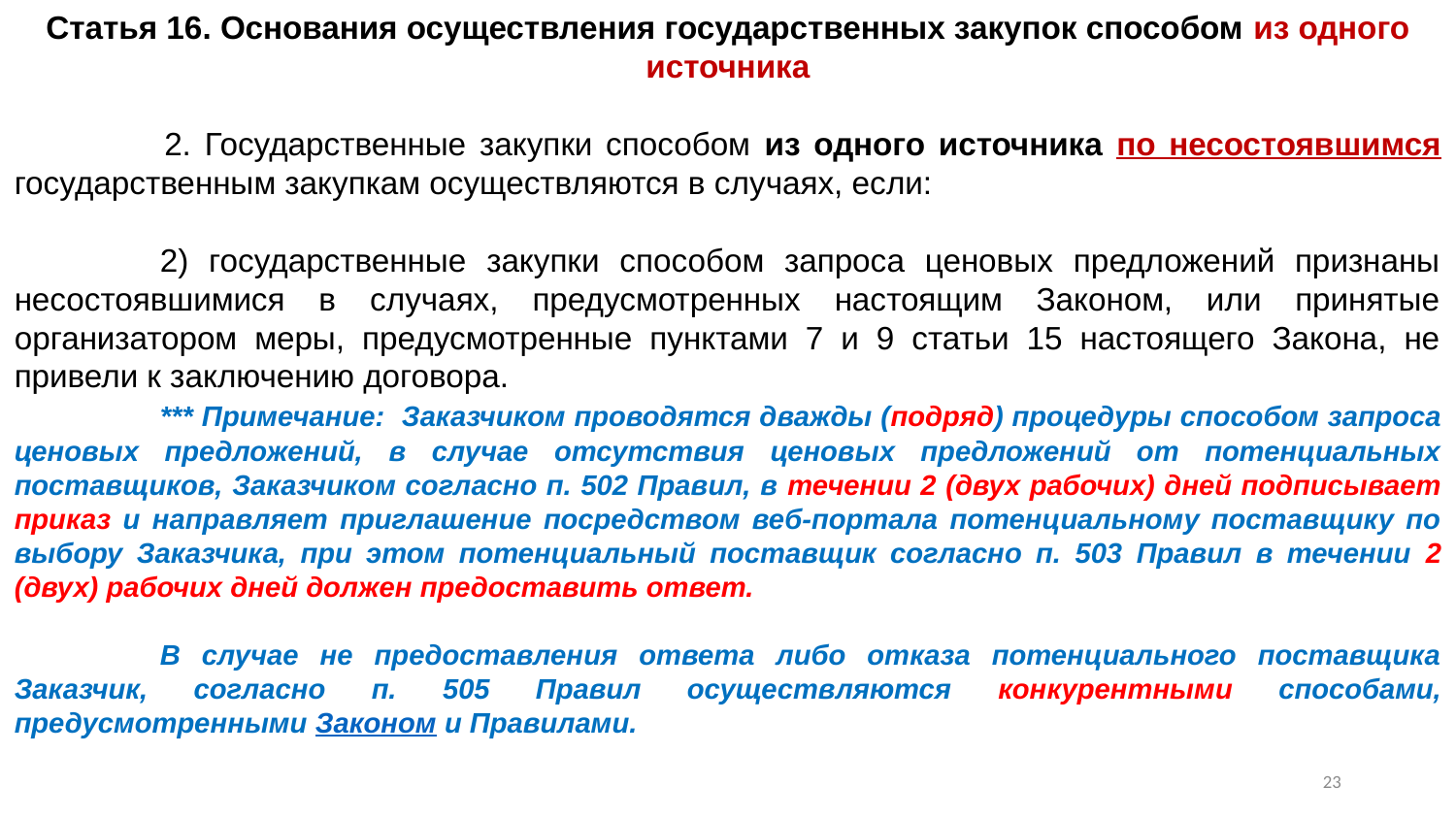

Статья 16. Основания осуществления государственных закупок способом из одного источника

  	2. Государственные закупки способом из одного источника по несостоявшимся государственным закупкам осуществляются в случаях, если:

	2) государственные закупки способом запроса ценовых предложений признаны несостоявшимися в случаях, предусмотренных настоящим Законом, или принятые организатором меры, предусмотренные пунктами 7 и 9 статьи 15 настоящего Закона, не привели к заключению договора.
	*** Примечание:  Заказчиком проводятся дважды (подряд) процедуры способом запроса ценовых предложений, в случае отсутствия ценовых предложений от потенциальных поставщиков, Заказчиком согласно п. 502 Правил, в течении 2 (двух рабочих) дней подписывает приказ и направляет приглашение посредством веб-портала потенциальному поставщику по выбору Заказчика, при этом потенциальный поставщик согласно п. 503 Правил в течении 2 (двух) рабочих дней должен предоставить ответ.

	В случае не предоставления ответа либо отказа потенциального поставщика Заказчик, согласно п. 505 Правил осуществляются конкурентными способами, предусмотренными Законом и Правилами.

23